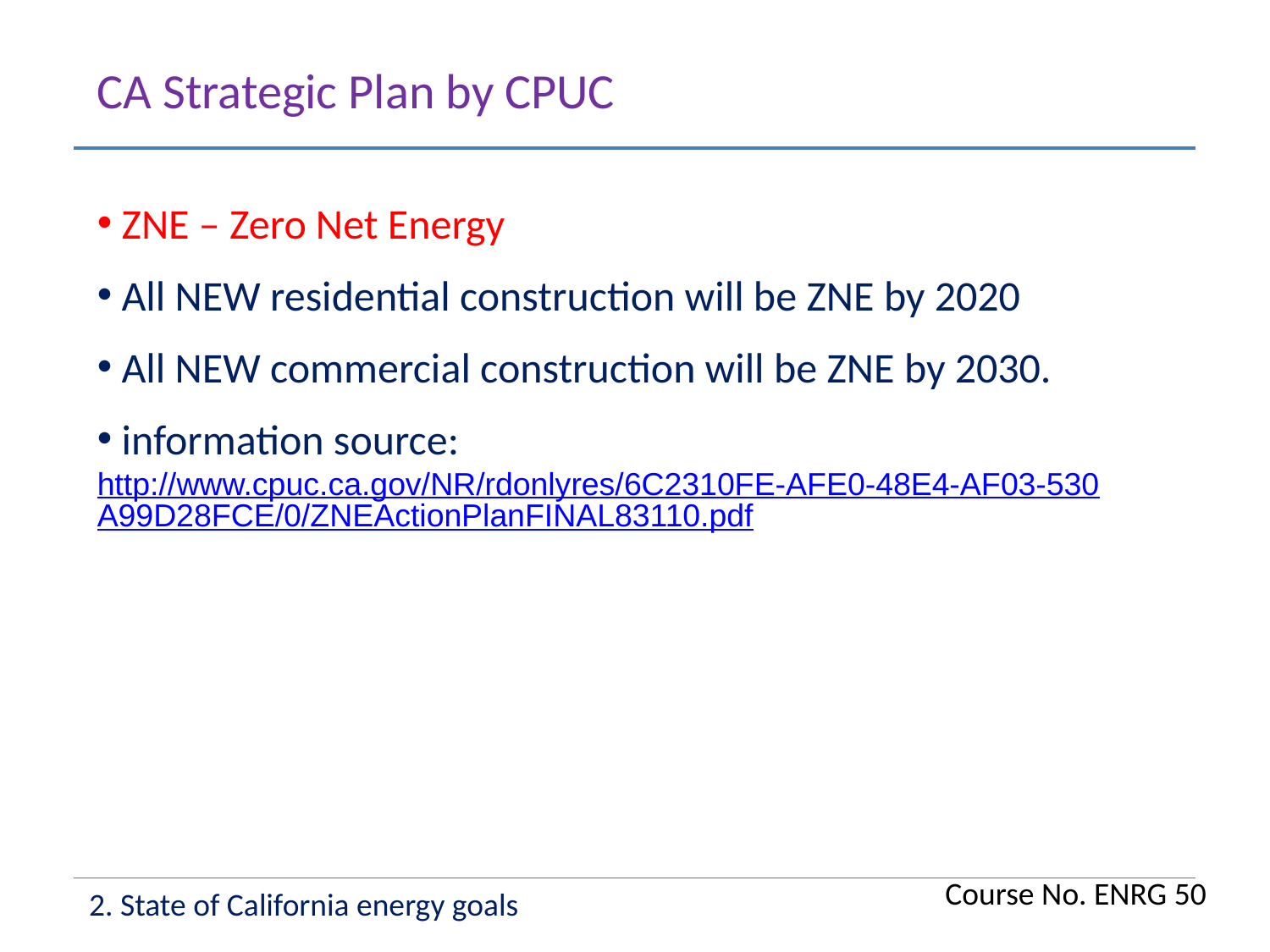

CA Strategic Plan by CPUC
 ZNE – Zero Net Energy
 All NEW residential construction will be ZNE by 2020
 All NEW commercial construction will be ZNE by 2030.
 information source: http://www.cpuc.ca.gov/NR/rdonlyres/6C2310FE-AFE0-48E4-AF03-530A99D28FCE/0/ZNEActionPlanFINAL83110.pdf
Course No. ENRG 50
2. State of California energy goals